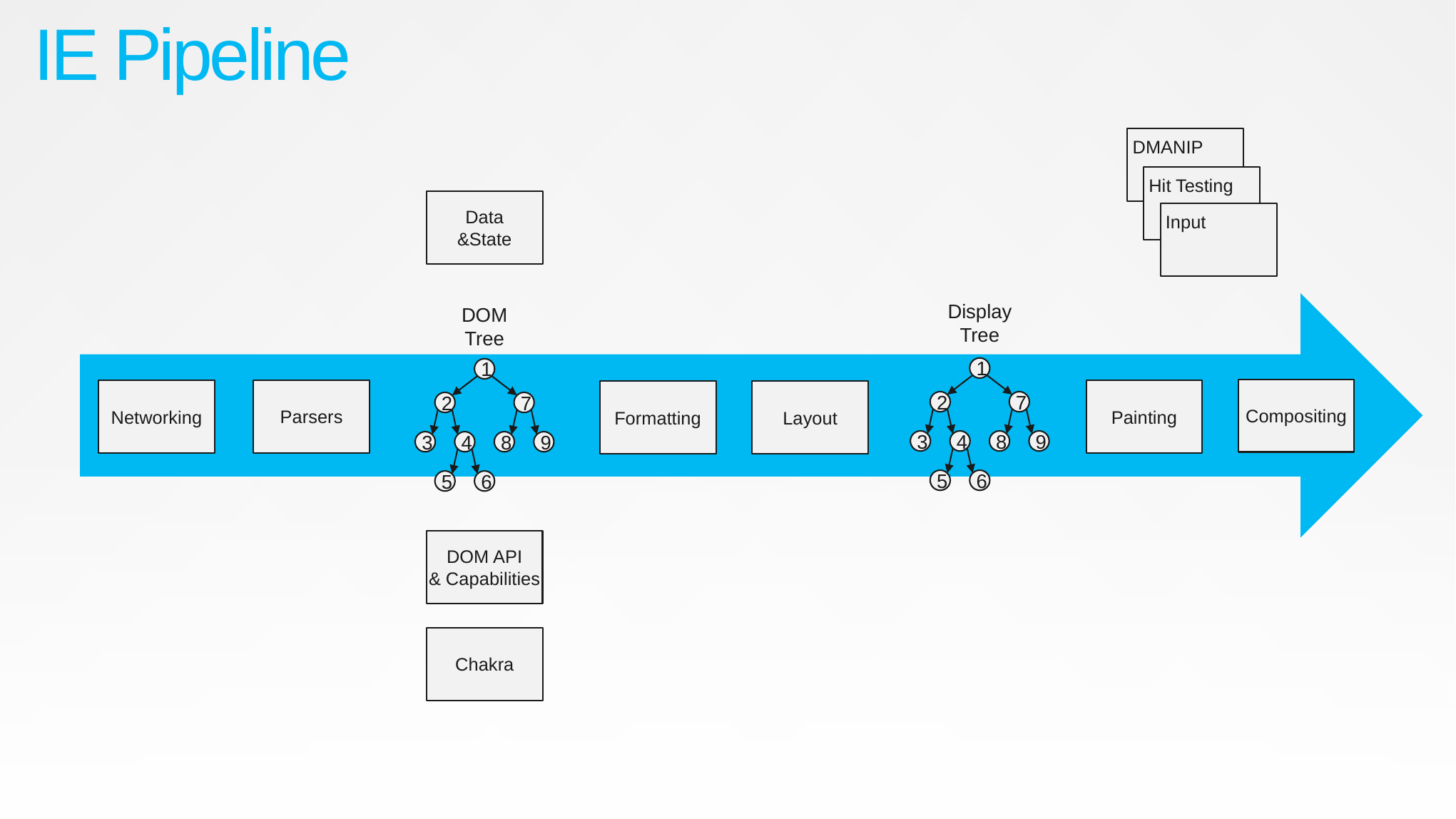

IE Pipeline
 DMANIP
 Hit Testing
Data
&State
 Input

Display Tree
1
2
7
3
4
8
9
5
6
DOM
Tree
1
2
7
3
4
8
9
5
6
Compositing
Parsers
Painting
Networking
Formatting
Layout
DOM API
& Capabilities
Chakra